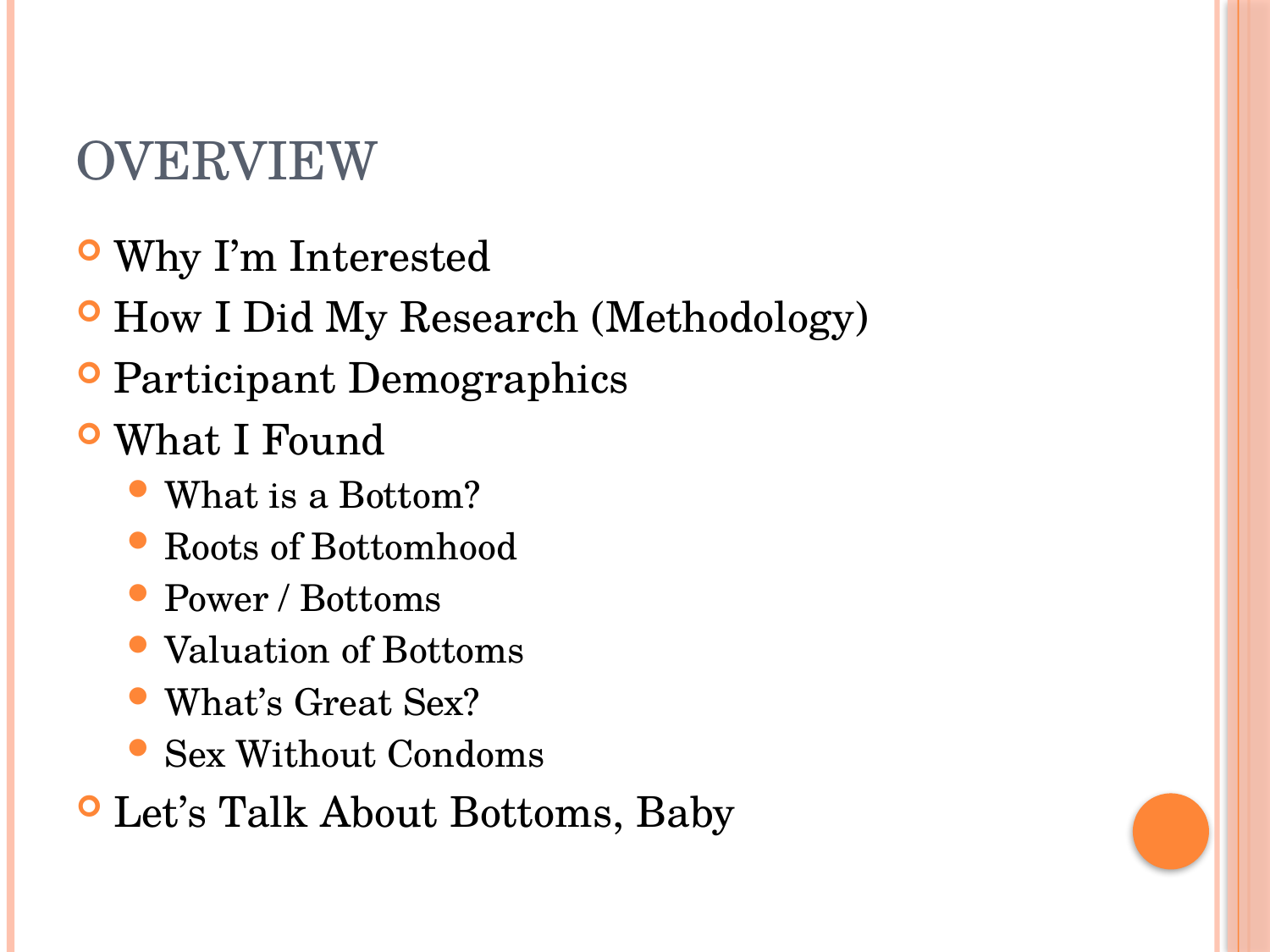

# Overview
Why I’m Interested
How I Did My Research (Methodology)
Participant Demographics
What I Found
What is a Bottom?
Roots of Bottomhood
Power / Bottoms
Valuation of Bottoms
What’s Great Sex?
Sex Without Condoms
Let’s Talk About Bottoms, Baby